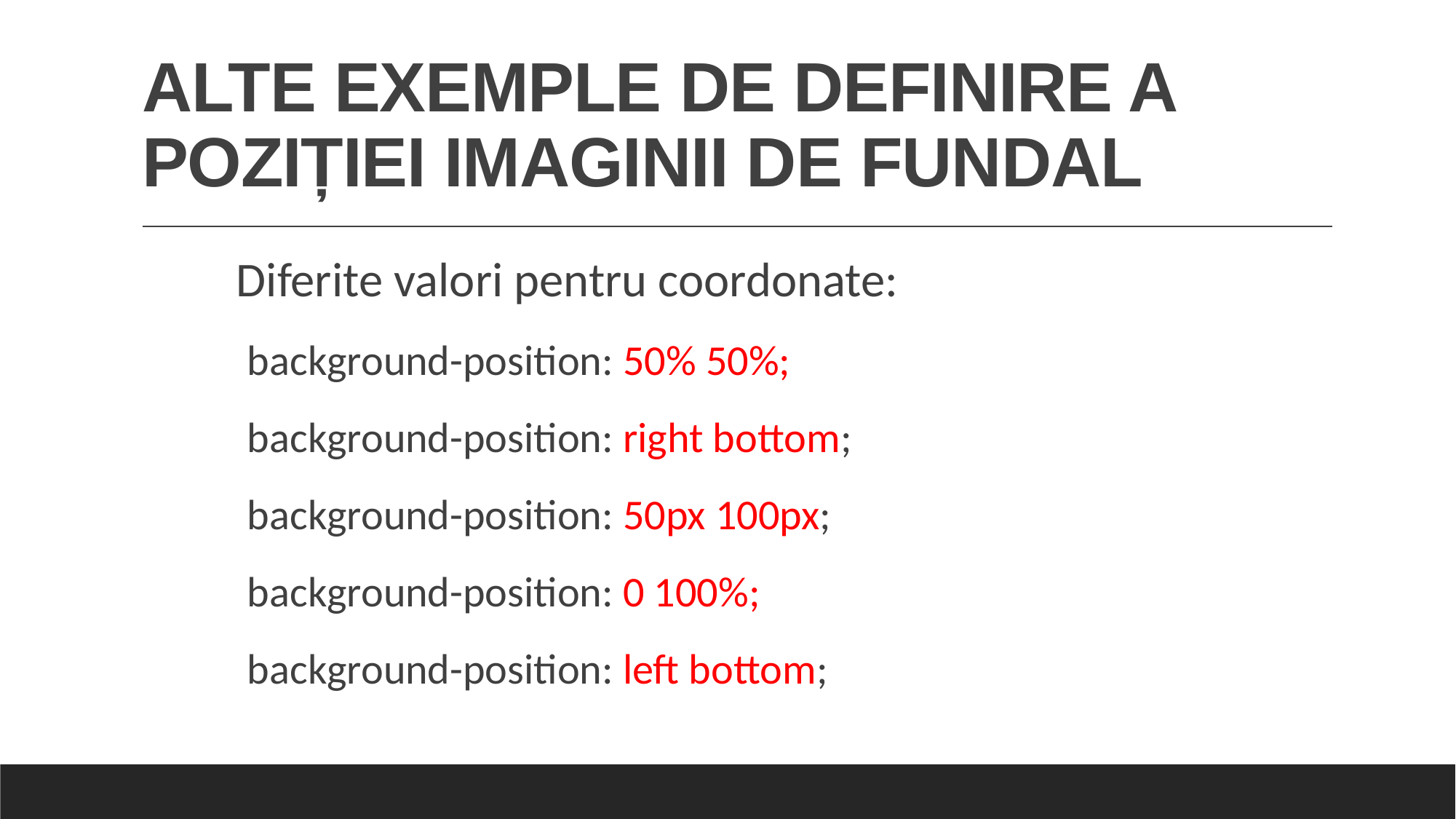

# ALTE EXEMPLE DE DEFINIRE A POZIȚIEI IMAGINII DE FUNDAL
Diferite valori pentru coordonate:
background-position: 50% 50%;
background-position: right bottom;
background-position: 50px 100px;
background-position: 0 100%;
background-position: left bottom;